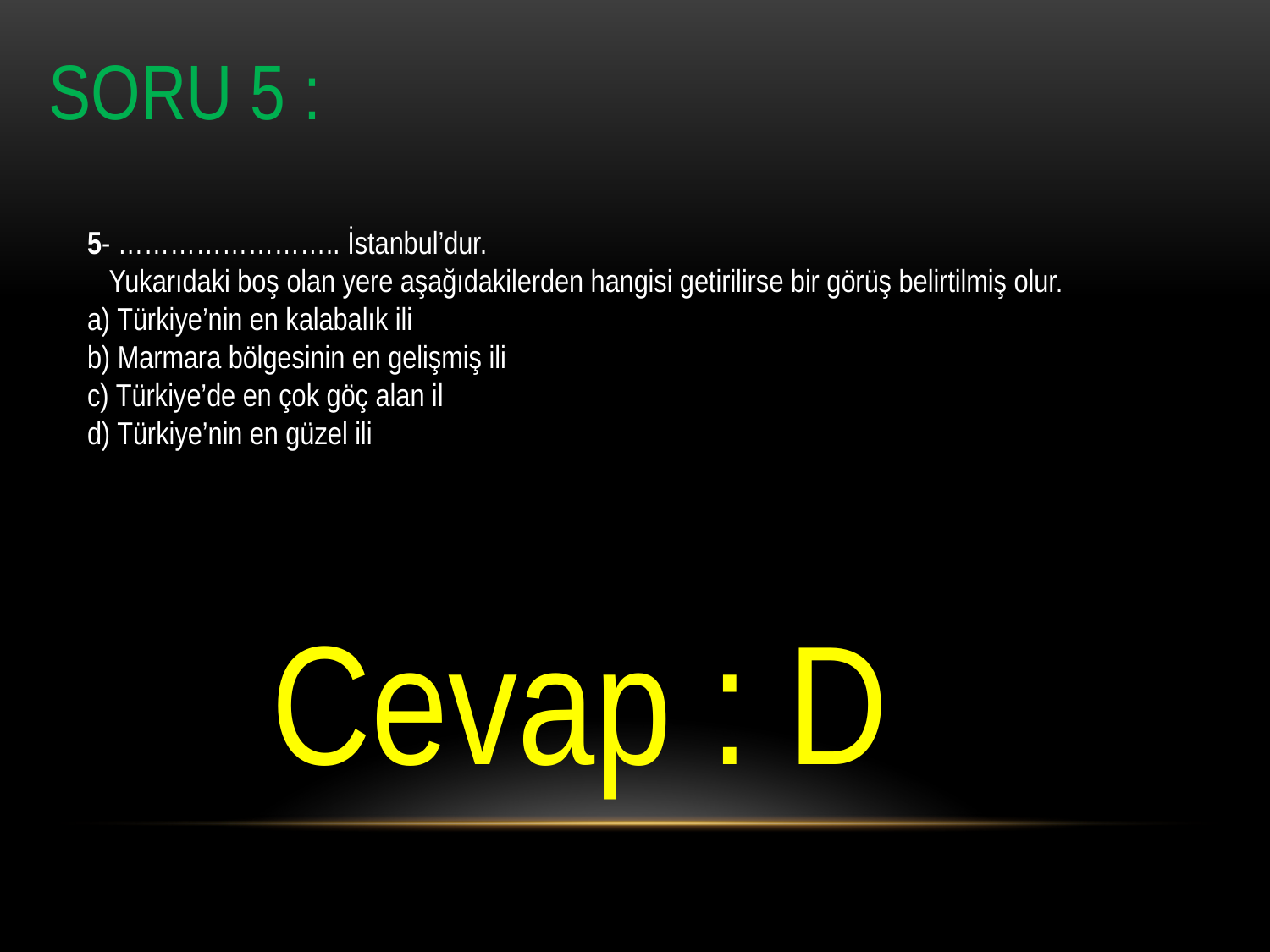

SORU 5 :
5- …………………….. İstanbul’dur.
   Yukarıdaki boş olan yere aşağıdakilerden hangisi getirilirse bir görüş belirtilmiş olur.
a) Türkiye’nin en kalabalık ili
b) Marmara bölgesinin en gelişmiş ili
c) Türkiye’de en çok göç alan il
d) Türkiye’nin en güzel ili
Cevap : D